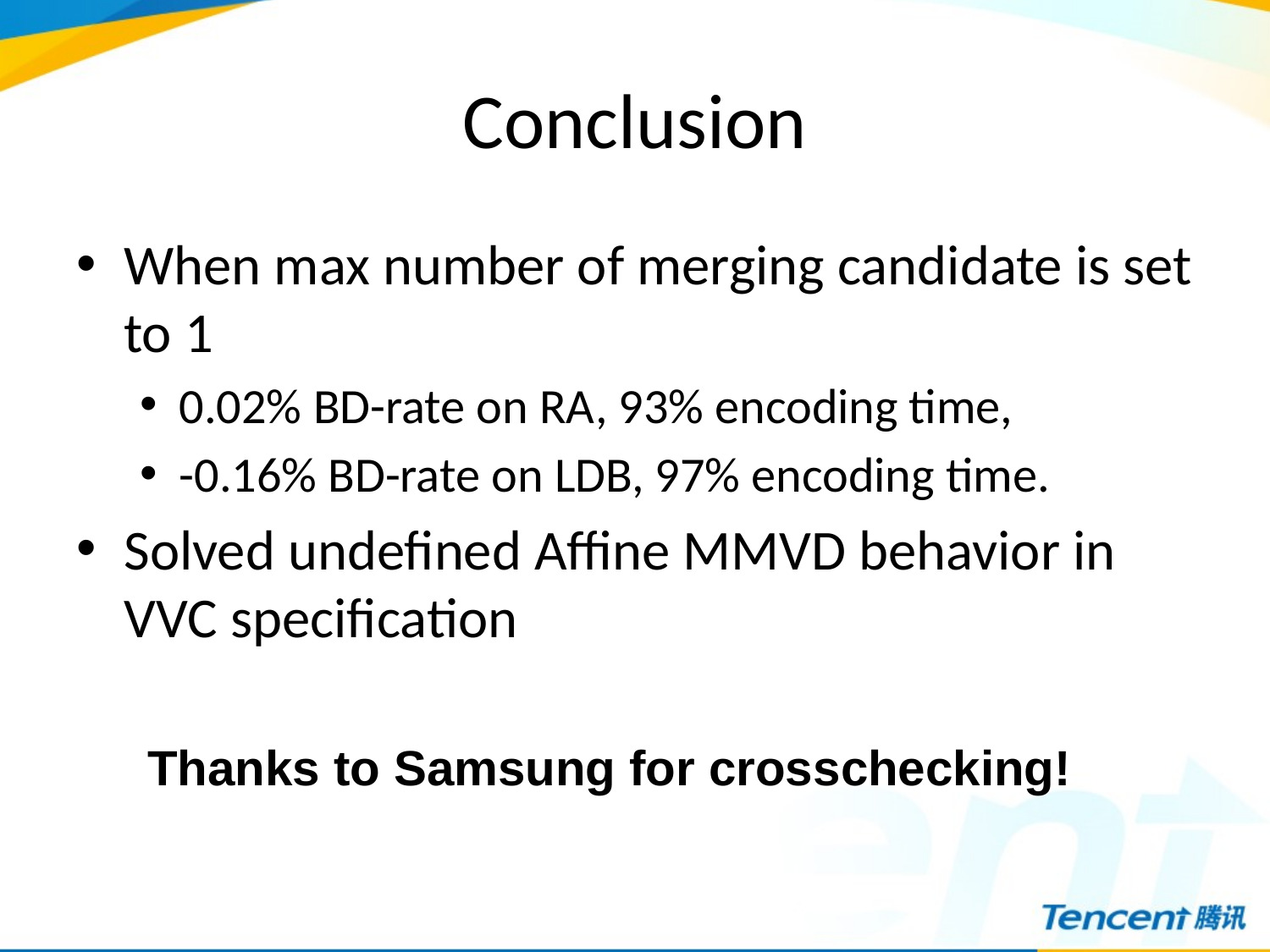

# Conclusion
When max number of merging candidate is set to 1
0.02% BD-rate on RA, 93% encoding time,
-0.16% BD-rate on LDB, 97% encoding time.
Solved undefined Affine MMVD behavior in VVC specification

Thanks to Samsung for crosschecking!